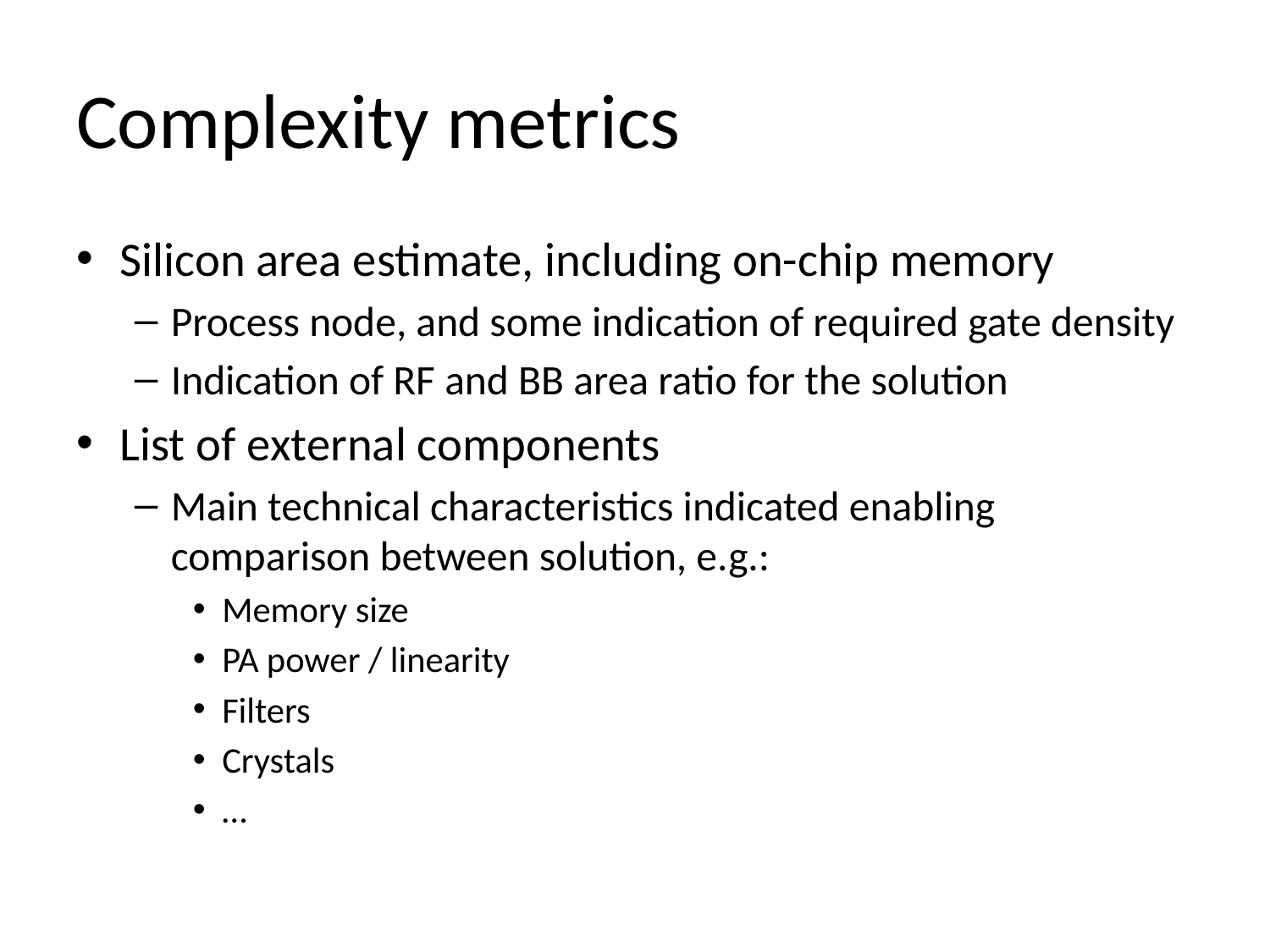

# Complexity metrics
Silicon area estimate, including on-chip memory
Process node, and some indication of required gate density
Indication of RF and BB area ratio for the solution
List of external components
Main technical characteristics indicated enabling comparison between solution, e.g.:
Memory size
PA power / linearity
Filters
Crystals
…